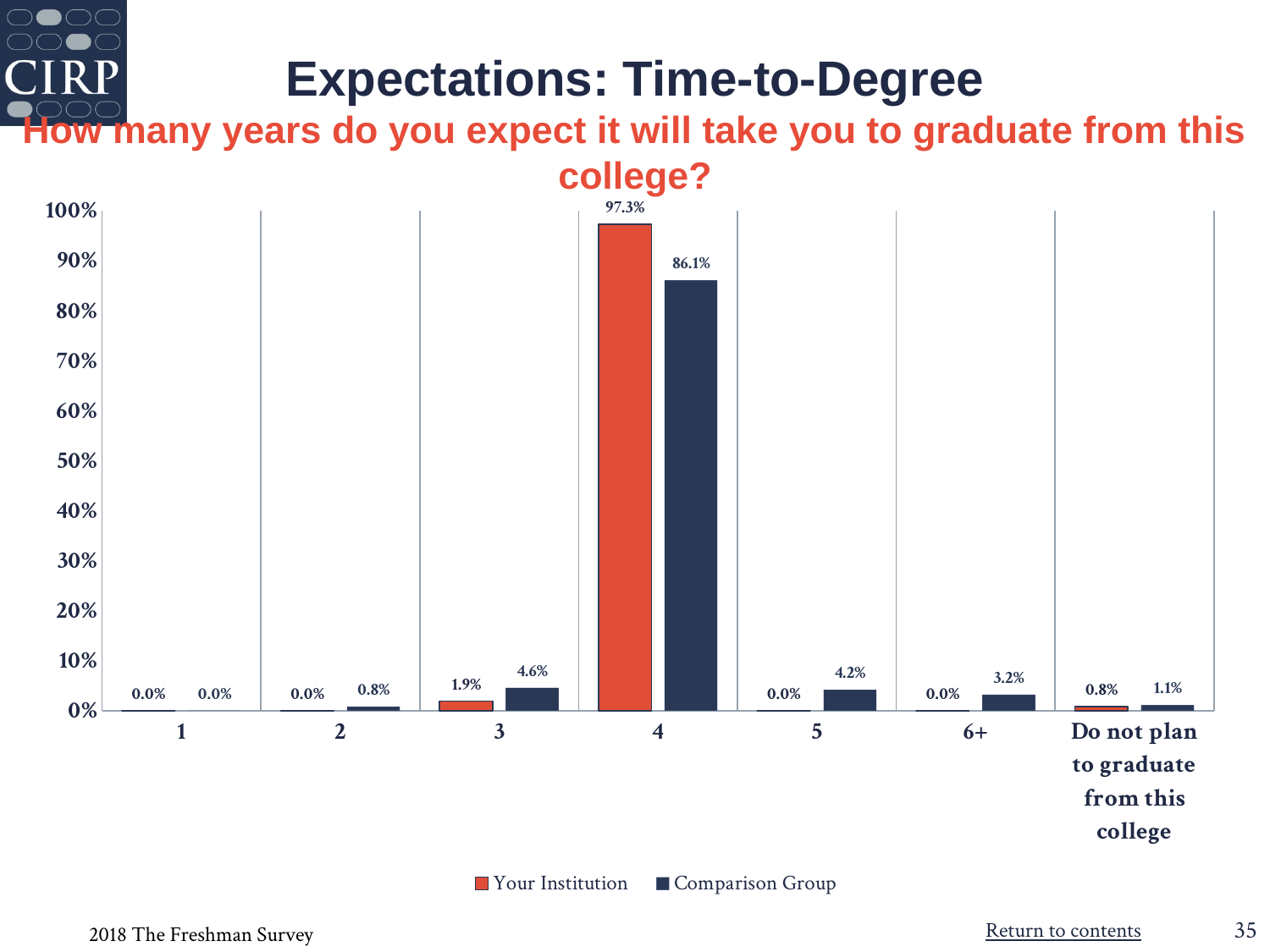

# Expectations: Time-to-Degree How many years do you expect it will take you to graduate from this college?

### Chart

| Category | Your Institution | Comparison Group |
|---|---|---|
| 1 | 0.0 | 0.0 |
| 2 | 0.0 | 0.008 |
| 3 | 0.019 | 0.046 |
| 4 | 0.973 | 0.861 |
| 5 | 0.0 | 0.042 |
| 6+ | 0.0 | 0.032 |
| Do not plan to graduate from this college | 0.008 | 0.011 |
2018 The Freshman Survey
35